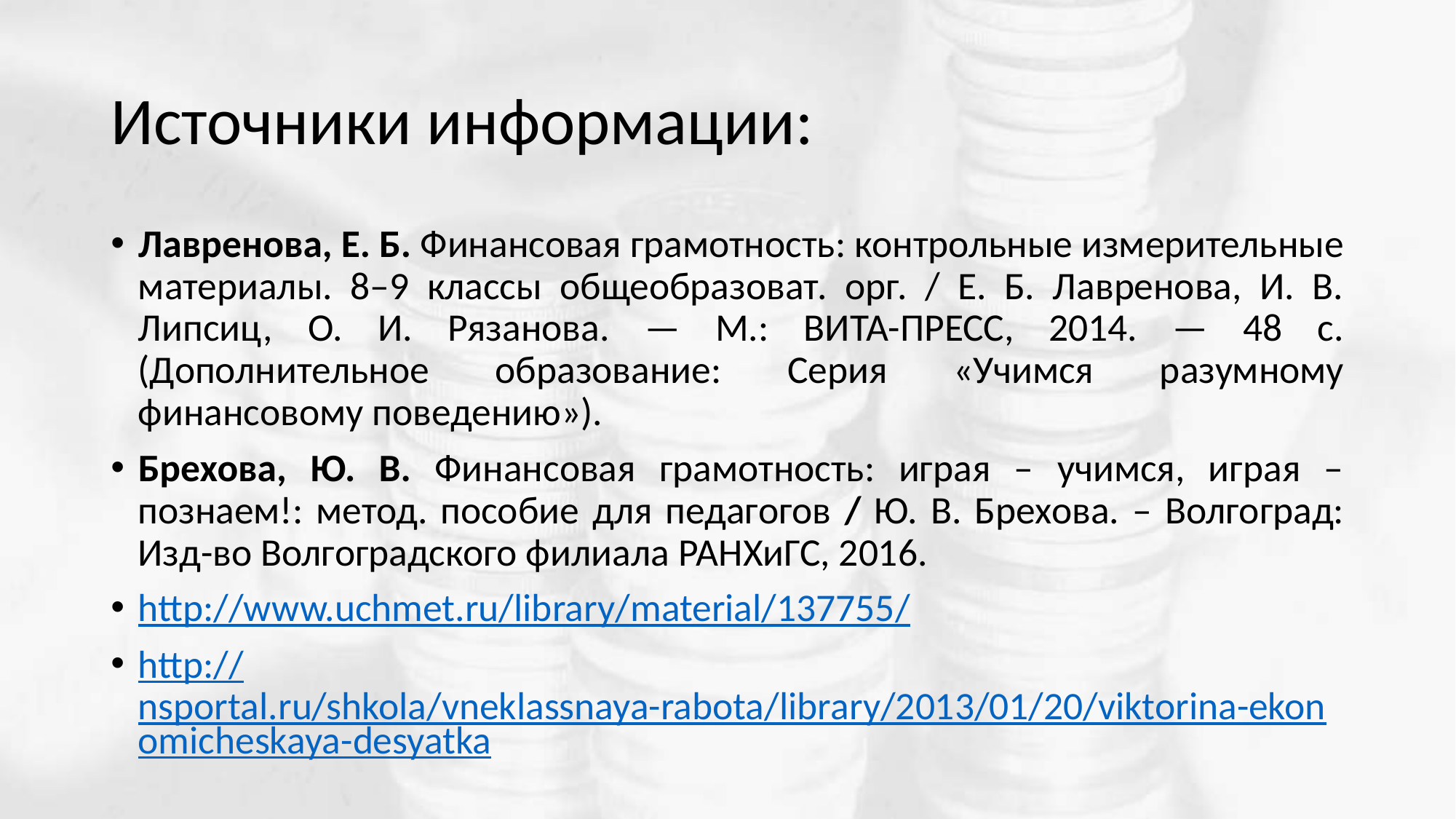

# Источники информации:
Лавренова, Е. Б. Финансовая грамотность: контрольные измерительные материалы. 8–9 классы общеобразоват. орг. / Е. Б. Лавренова, И. В. Липсиц, О. И. Рязанова. — М.: ВИТА-ПРЕСС, 2014. — 48 c. (Дополнительное образование: Серия «Учимся разумному финансовому поведению»).
Брехова, Ю. В. Финансовая грамотность: играя – учимся, играя – познаем!: метод. пособие для педагогов / Ю. В. Брехова. – Волгоград: Изд-во Волгоградского филиала РАНХиГС, 2016.
http://www.uchmet.ru/library/material/137755/
http://nsportal.ru/shkola/vneklassnaya-rabota/library/2013/01/20/viktorina-ekonomicheskaya-desyatka